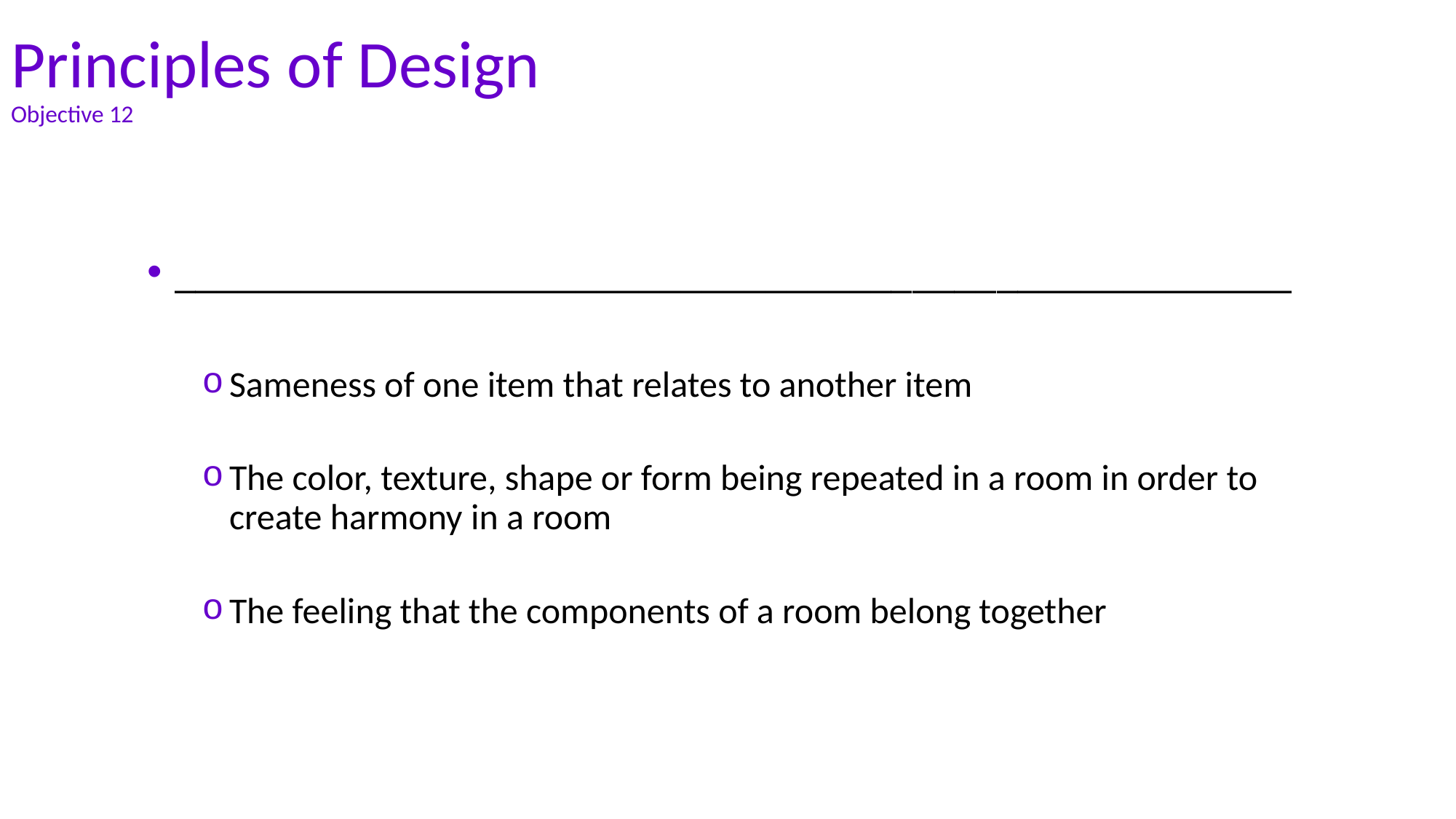

# Principles of Design Objective 12
_____________________________________________________

Sameness of one item that relates to another item

The color, texture, shape or form being repeated in a room in order to create harmony in a room

The feeling that the components of a room belong together